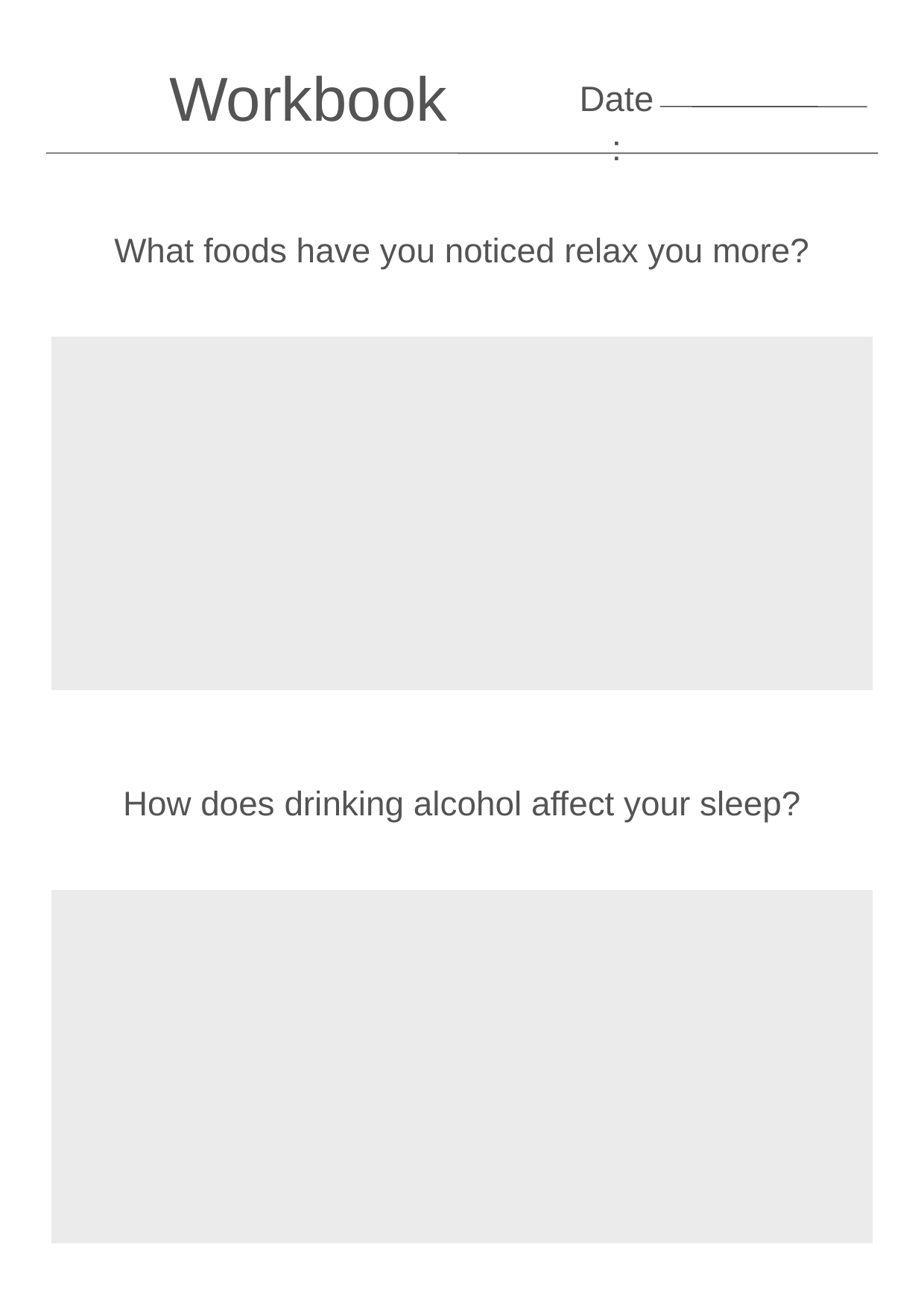

Workbook
Date:

What foods have you noticed relax you more?

How does drinking alcohol affect your sleep?